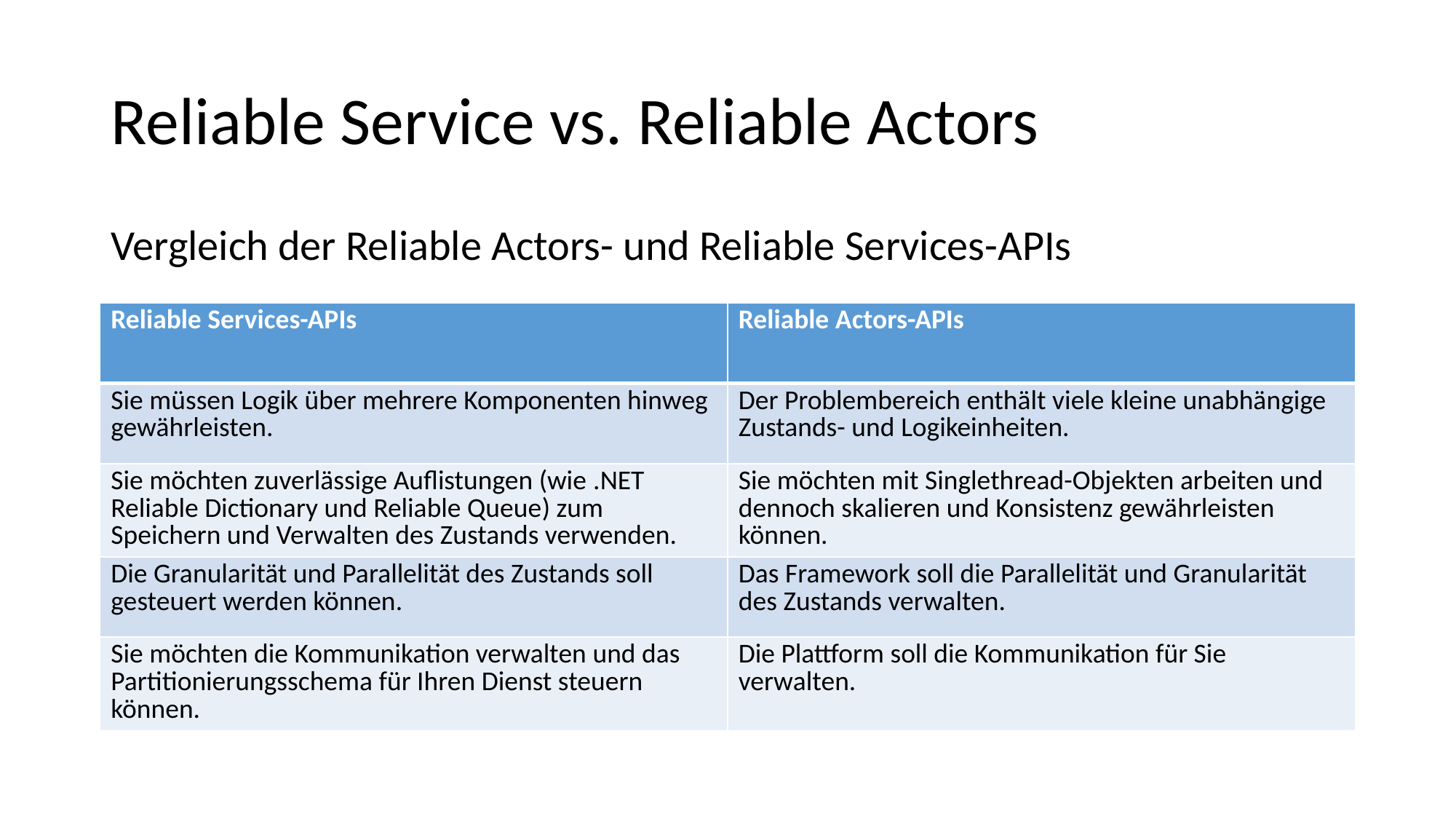

# Reliable Service vs. Reliable Actors
Vergleich der Reliable Actors- und Reliable Services-APIs

| Reliable Services-APIs | Reliable Actors-APIs |
| --- | --- |
| Sie müssen Logik über mehrere Komponenten hinweg gewährleisten. | Der Problembereich enthält viele kleine unabhängige Zustands- und Logikeinheiten. |
| Sie möchten zuverlässige Auflistungen (wie .NET Reliable Dictionary und Reliable Queue) zum Speichern und Verwalten des Zustands verwenden. | Sie möchten mit Singlethread-Objekten arbeiten und dennoch skalieren und Konsistenz gewährleisten können. |
| Die Granularität und Parallelität des Zustands soll gesteuert werden können. | Das Framework soll die Parallelität und Granularität des Zustands verwalten. |
| Sie möchten die Kommunikation verwalten und das Partitionierungsschema für Ihren Dienst steuern können. | Die Plattform soll die Kommunikation für Sie verwalten. |